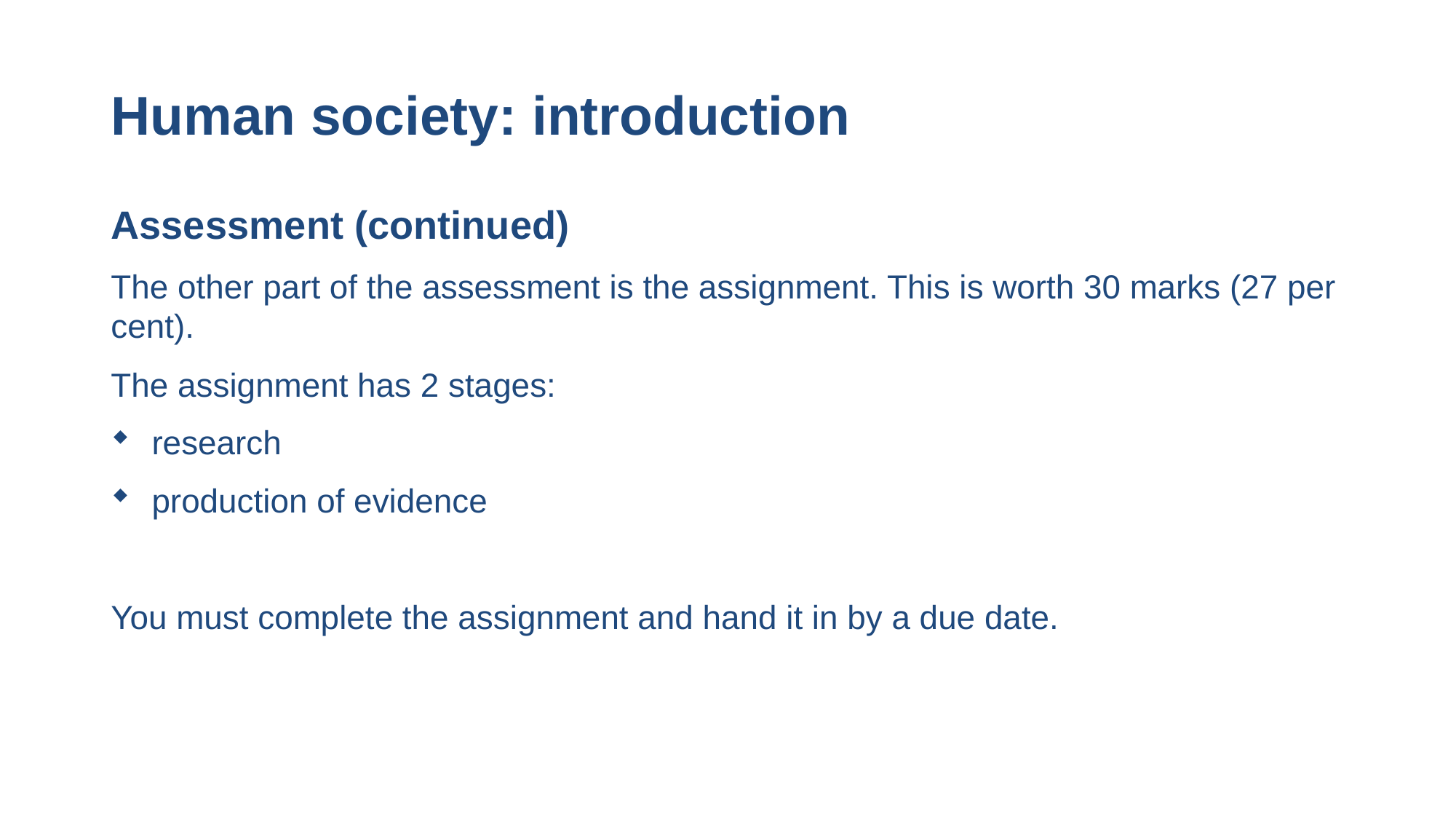

# Human society: introduction
Assessment (continued)
The other part of the assessment is the assignment. This is worth 30 marks (27 per cent).
The assignment has 2 stages:
research
production of evidence

You must complete the assignment and hand it in by a due date.